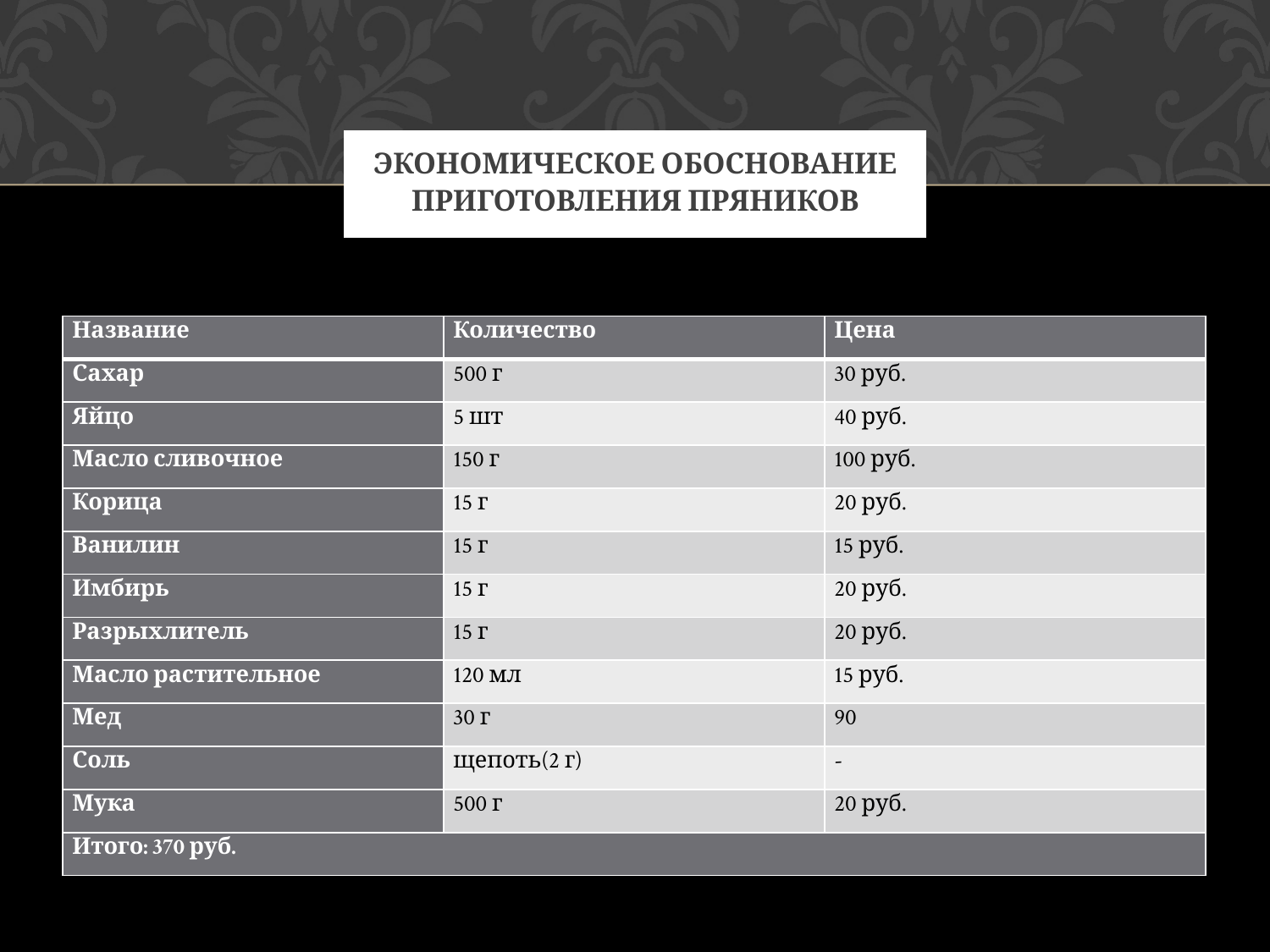

# Экономическое обоснование приготовления пряников
| Название | Количество | Цена |
| --- | --- | --- |
| Сахар | 500 г | 30 руб. |
| Яйцо | 5 шт | 40 руб. |
| Масло сливочное | 150 г | 100 руб. |
| Корица | 15 г | 20 руб. |
| Ванилин | 15 г | 15 руб. |
| Имбирь | 15 г | 20 руб. |
| Разрыхлитель | 15 г | 20 руб. |
| Масло растительное | 120 мл | 15 руб. |
| Мед | 30 г | 90 |
| Соль | щепоть(2 г) | - |
| Мука | 500 г | 20 руб. |
| Итого: 370 руб. |  |  |